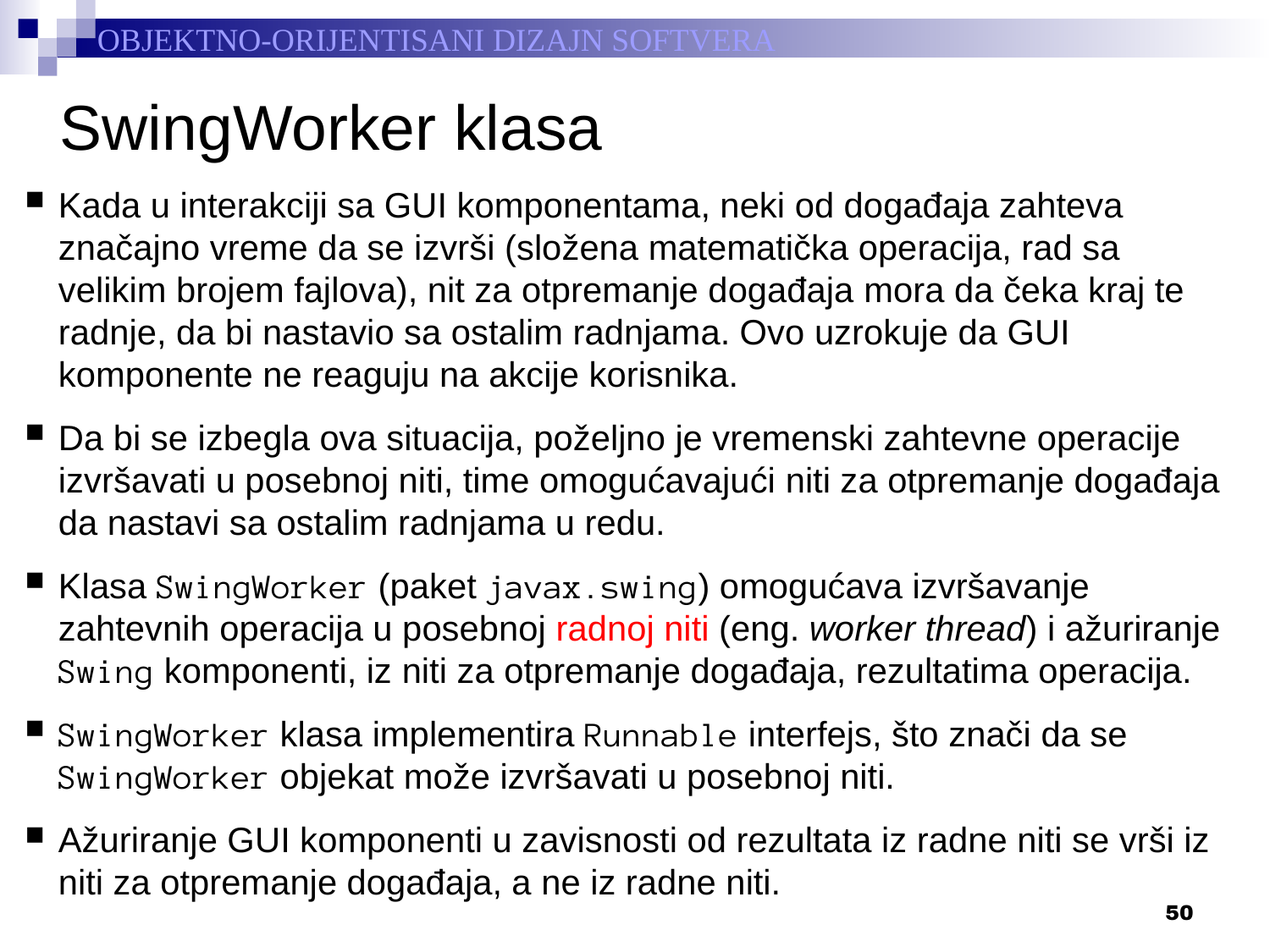

# SwingWorker klasa
Kada u interakciji sa GUI komponentama, neki od događaja zahteva značajno vreme da se izvrši (složena matematička operacija, rad sa velikim brojem fajlova), nit za otpremanje događaja mora da čeka kraj te radnje, da bi nastavio sa ostalim radnjama. Ovo uzrokuje da GUI komponente ne reaguju na akcije korisnika.
Da bi se izbegla ova situacija, poželjno je vremenski zahtevne operacije izvršavati u posebnoj niti, time omogućavajući niti za otpremanje događaja da nastavi sa ostalim radnjama u redu.
Klasa SwingWorker (paket javax.swing) omogućava izvršavanje zahtevnih operacija u posebnoj radnoj niti (eng. worker thread) i ažuriranje Swing komponenti, iz niti za otpremanje događaja, rezultatima operacija.
SwingWorker klasa implementira Runnable interfejs, što znači da se SwingWorker objekat može izvršavati u posebnoj niti.
Ažuriranje GUI komponenti u zavisnosti od rezultata iz radne niti se vrši iz niti za otpremanje događaja, a ne iz radne niti.
50